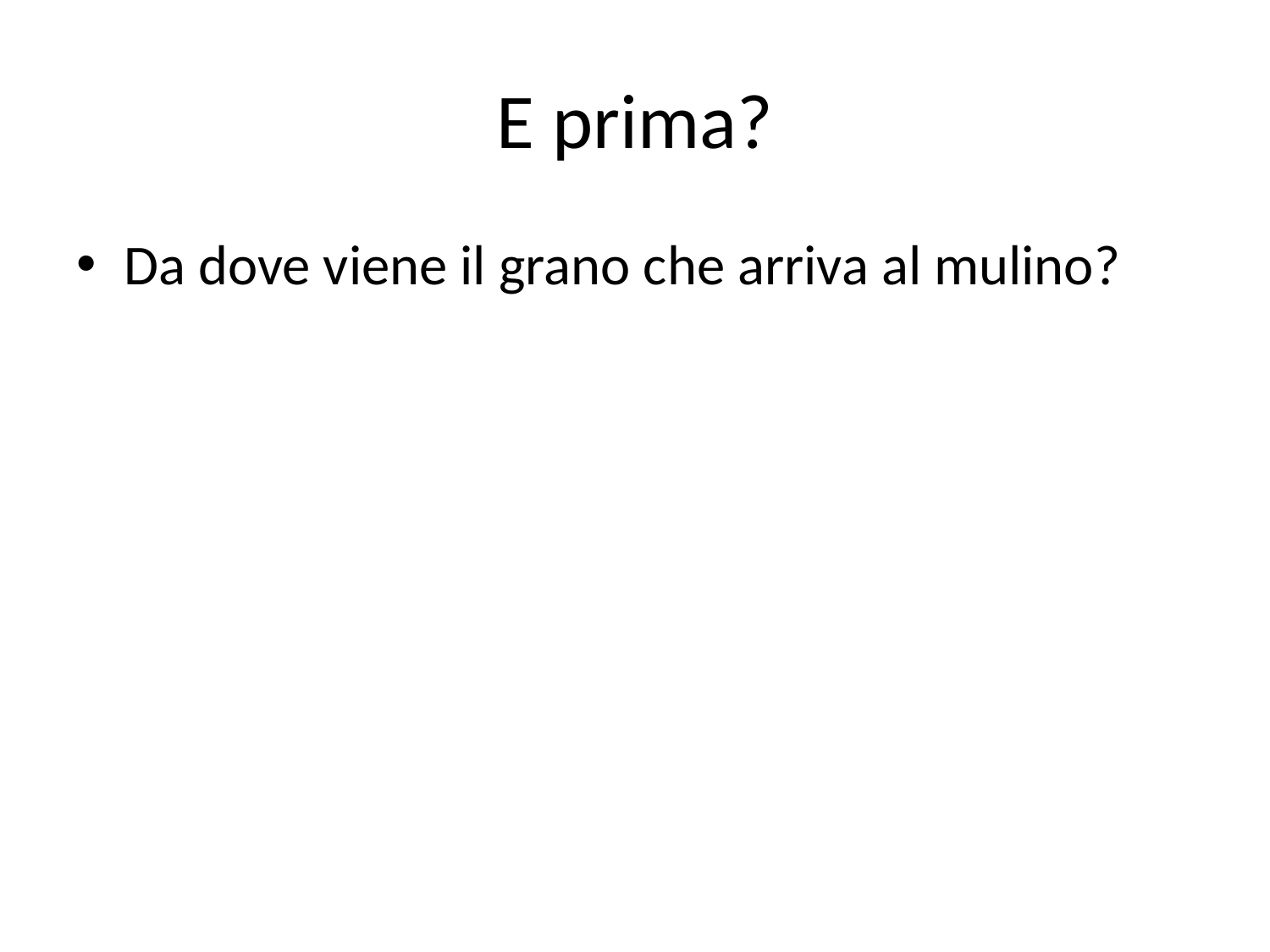

# E prima?
Da dove viene il grano che arriva al mulino?